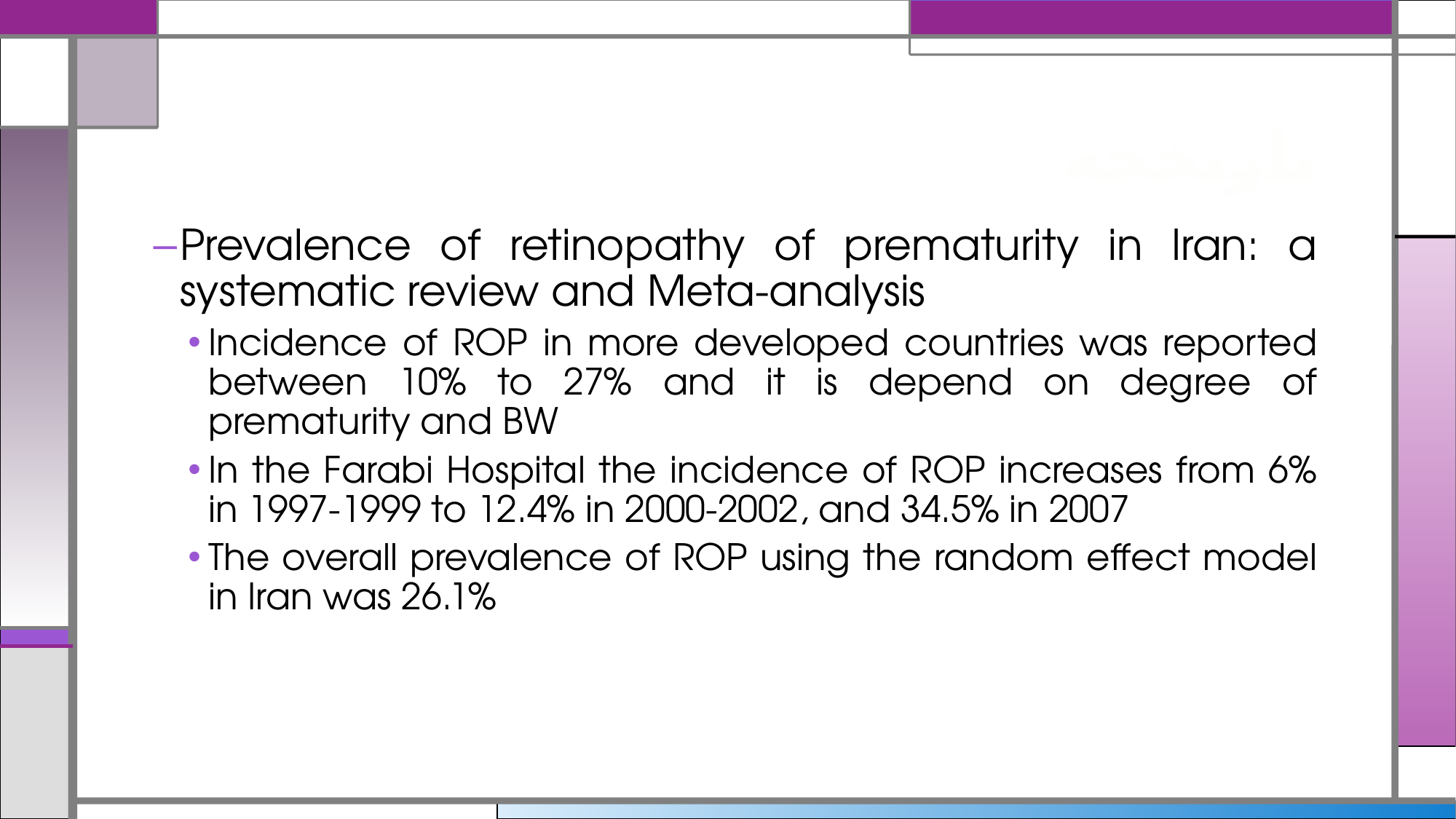

# تاریخچه
Prevalence of retinopathy of prematurity in Iran: a systematic review and Meta-analysis
Incidence of ROP in more developed countries was reported between 10% to 27% and it is depend on degree of prematurity and BW
In the Farabi Hospital the incidence of ROP increases from 6% in 1997-1999 to 12.4% in 2000-2002, and 34.5% in 2007
The overall prevalence of ROP using the random effect model in Iran was 26.1%